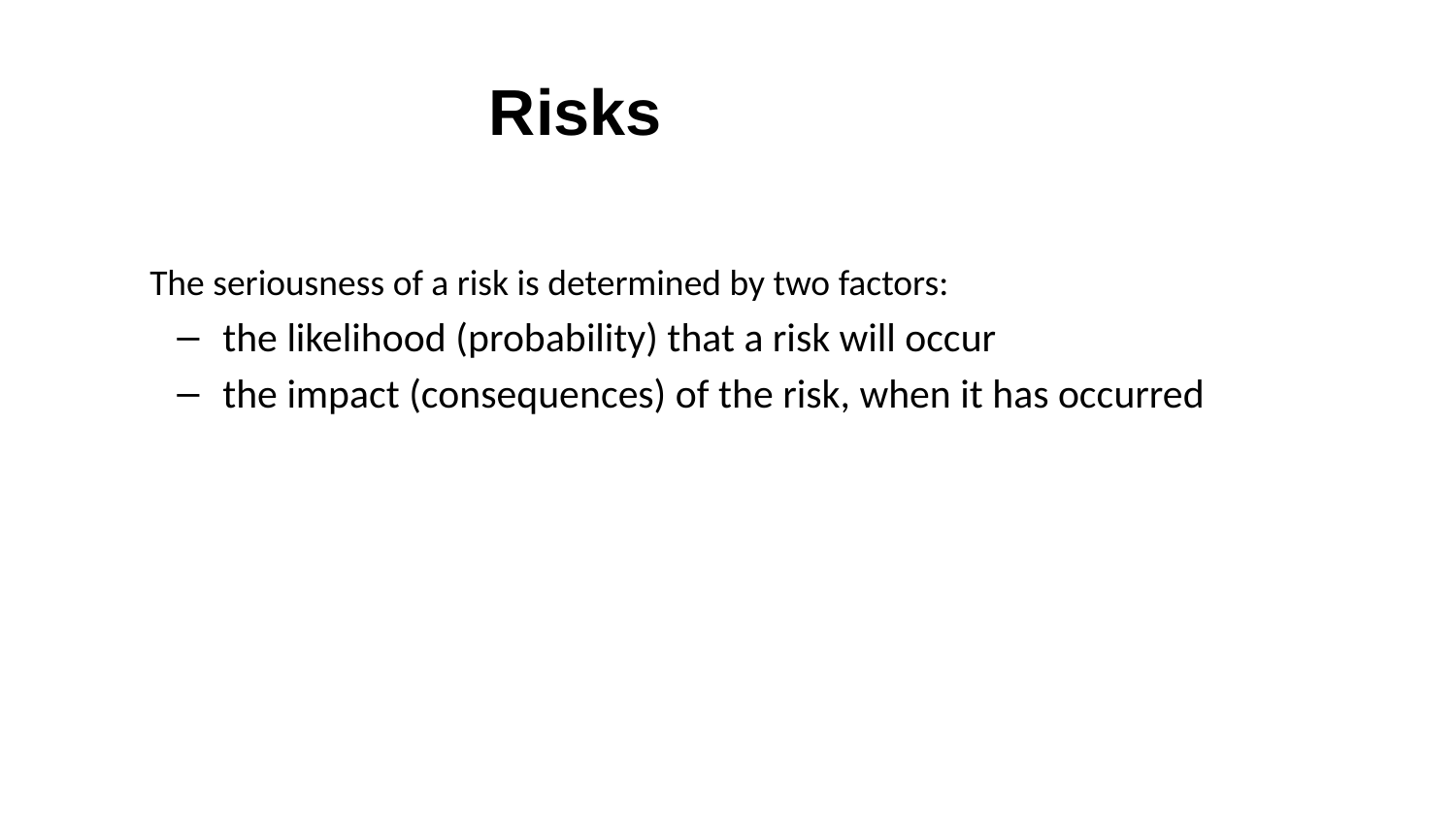

# Risks

The seriousness of a risk is determined by two factors:
the likelihood (probability) that a risk will occur
the impact (consequences) of the risk, when it has occurred